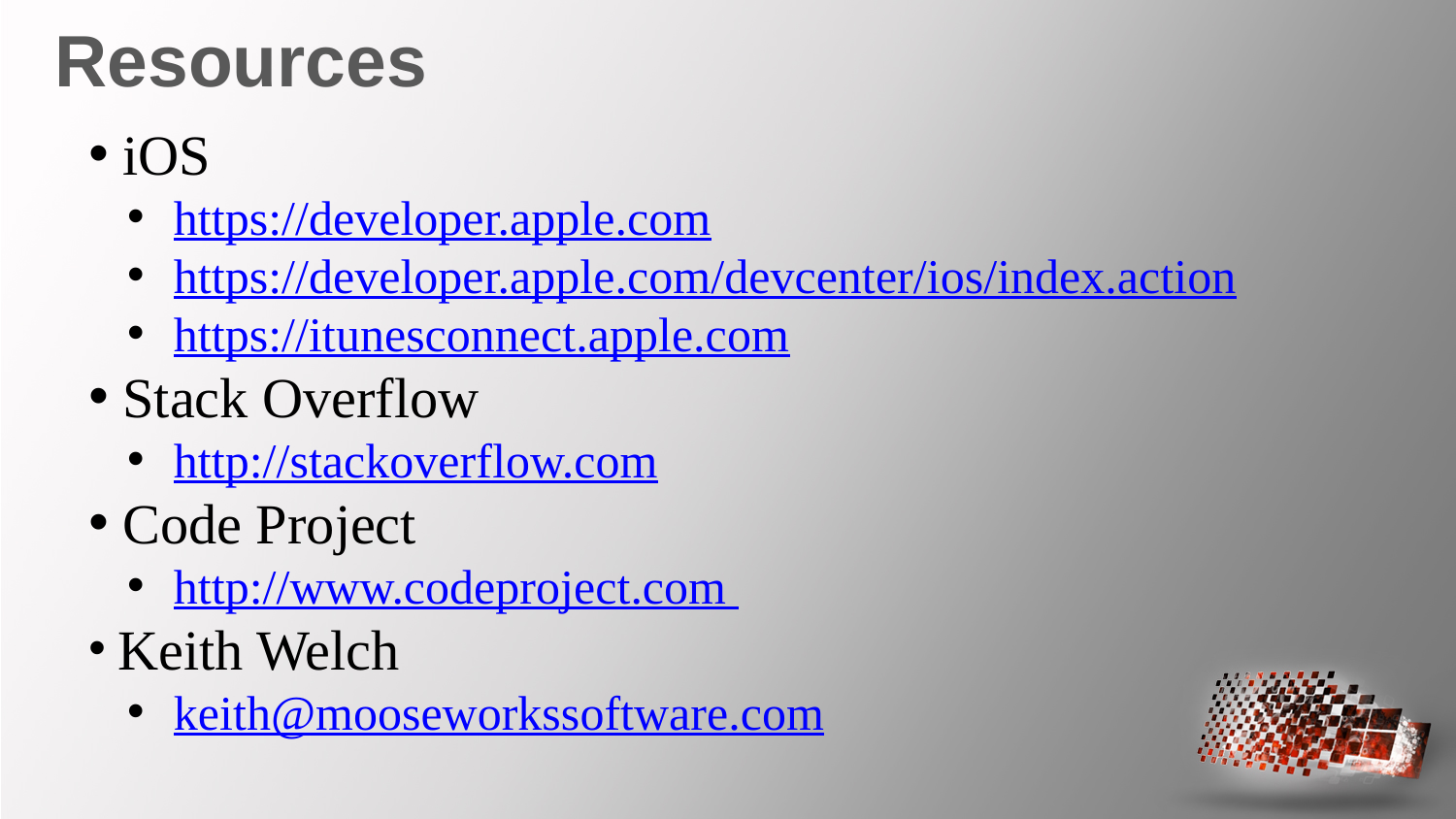

Resources
 iOS
 https://developer.apple.com
 https://developer.apple.com/devcenter/ios/index.action
 https://itunesconnect.apple.com
 Stack Overflow
 http://stackoverflow.com
 Code Project
 http://www.codeproject.com
 Keith Welch
 keith@mooseworkssoftware.com